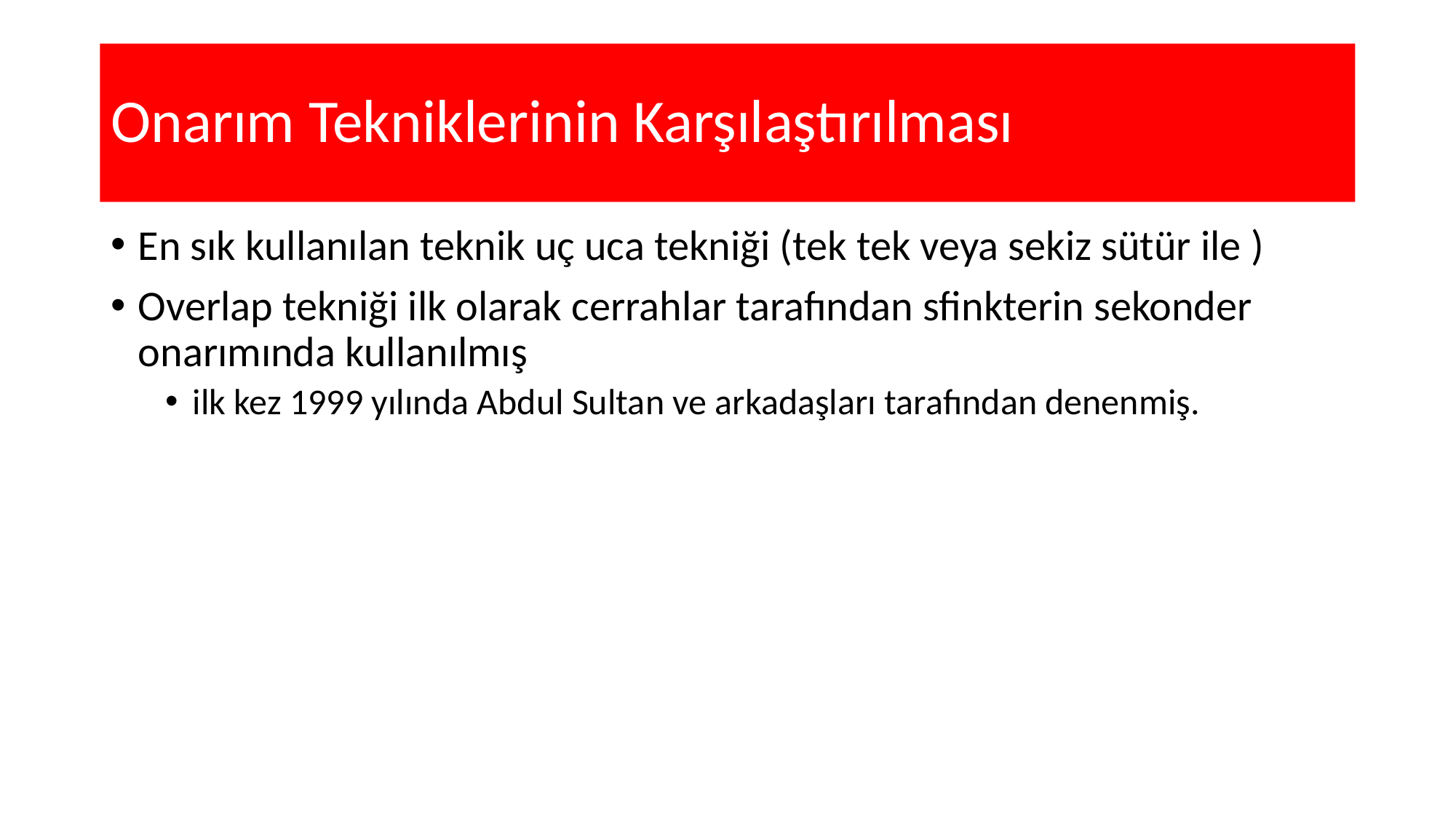

# Onarım Tekniklerinin Karşılaştırılması
En sık kullanılan teknik uç uca tekniği (tek tek veya sekiz sütür ile )
Overlap tekniği ilk olarak cerrahlar tarafından sfinkterin sekonder onarımında kullanılmış
ilk kez 1999 yılında Abdul Sultan ve arkadaşları tarafından denenmiş.